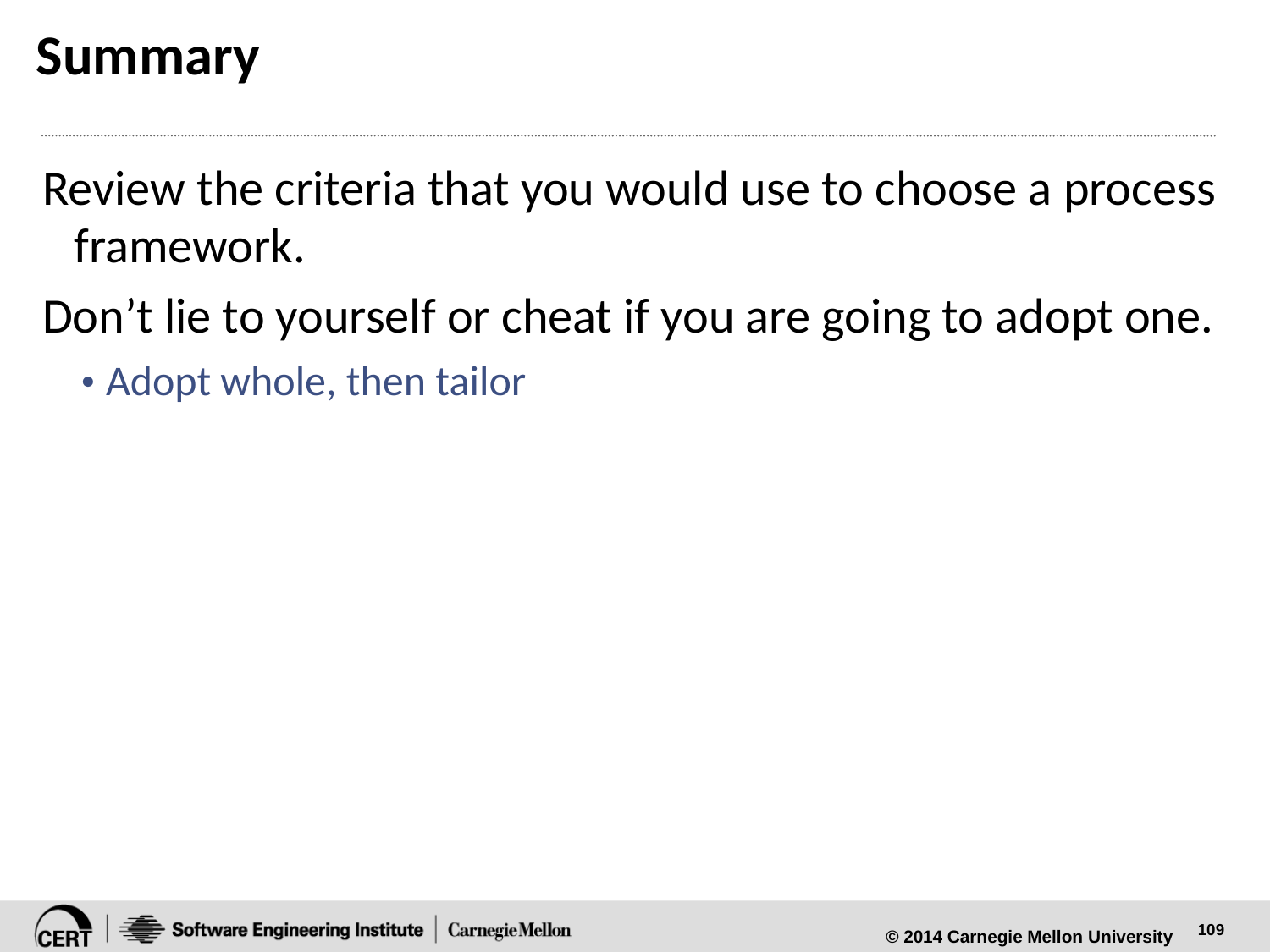

# Summary
Review the criteria that you would use to choose a process framework.
Don’t lie to yourself or cheat if you are going to adopt one.
Adopt whole, then tailor